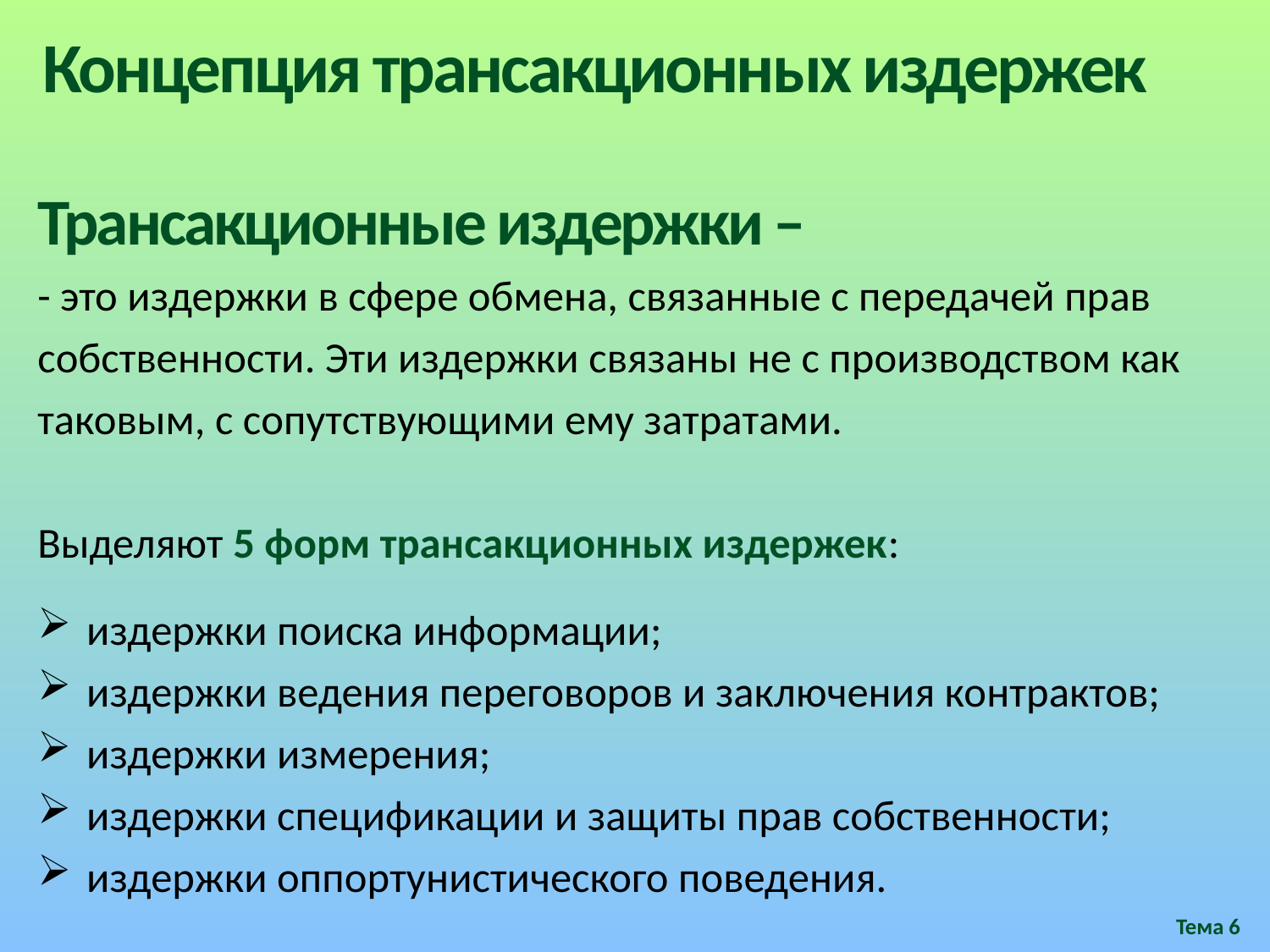

# Концепция трансакционных издержек

Трансакционные издержки –
- это издержки в сфере обмена, связанные с передачей прав собственности. Эти издержки связаны не с производством как таковым, с сопутствующими ему затратами.

Выделяют 5 форм трансакционных издержек:

издержки поиска информации;
издержки ведения переговоров и заключения контрактов;
издержки измерения;
издержки спецификации и защиты прав собственности;
издержки оппортунистического поведения.

Тема 6